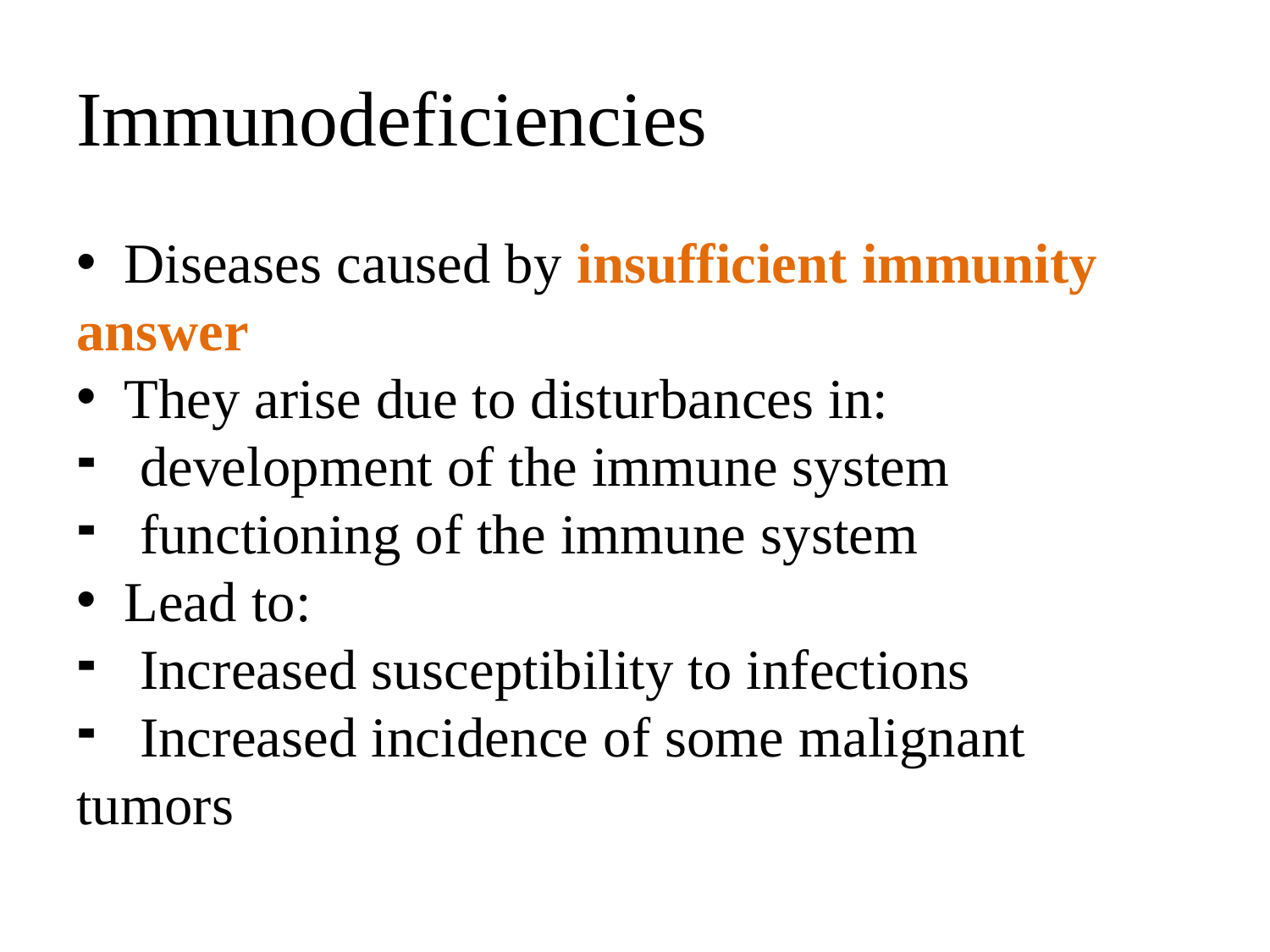

# Immunodeficiencies
Diseases caused by insufficient immunity
answer
They arise due to disturbances in:
development of the immune system
functioning of the immune system
Lead to:
Increased susceptibility to infections
Increased incidence of some malignant
tumors